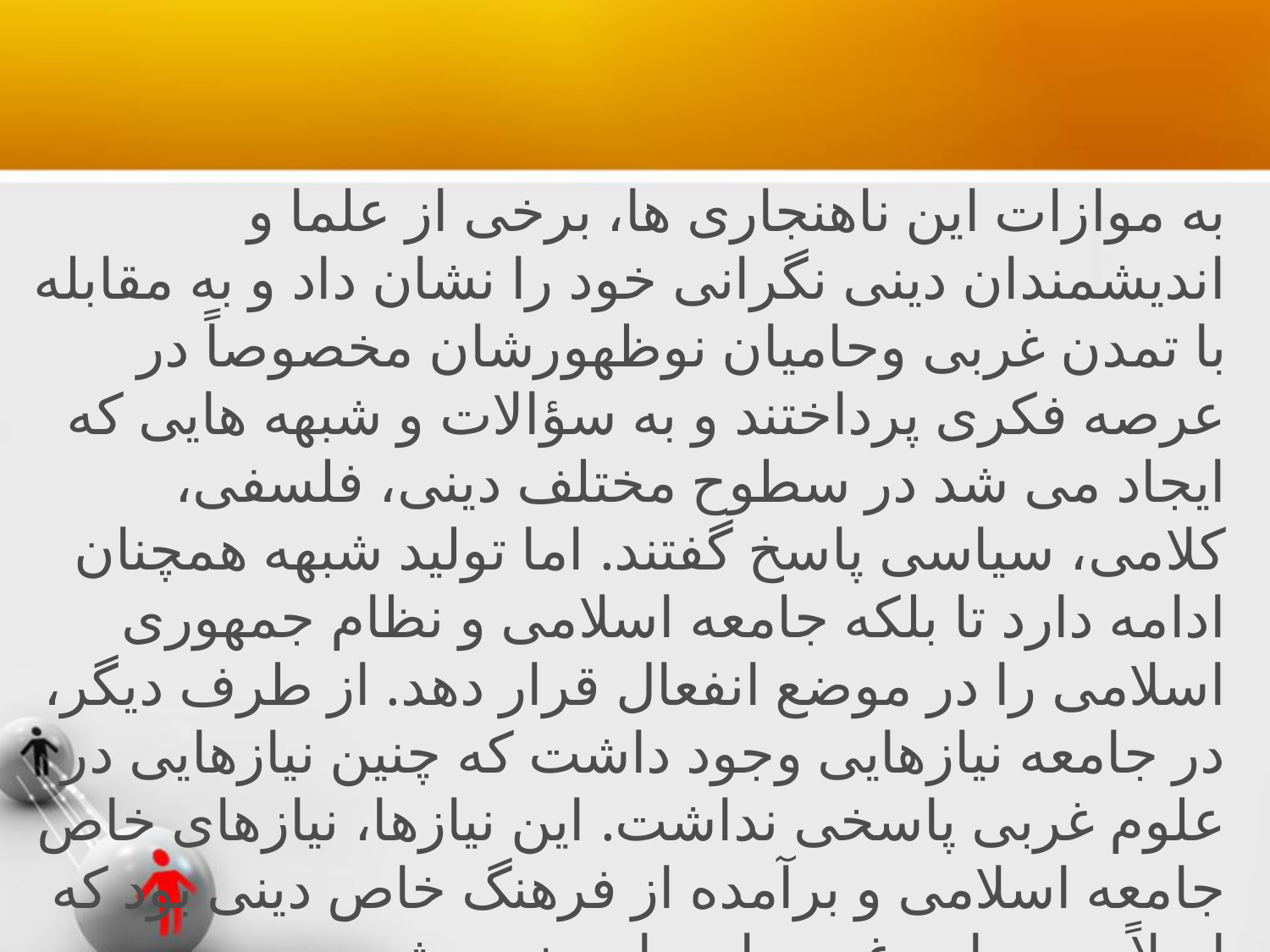

#
به موازات این ناهنجاری ها، برخی از علما و اندیشمندان دینی نگرانی خود را نشان داد و به مقابله با تمدن غربی وحامیان نوظهورشان مخصوصاً در عرصه فکری پرداختند و به سؤالات و شبهه هایی که ایجاد می شد در سطوح مختلف دینی، فلسفی، کلامی، سیاسی پاسخ گفتند. اما تولید شبهه همچنان ادامه دارد تا بلکه جامعه اسلامی و نظام جمهوری اسلامی را در موضع انفعال قرار دهد. از طرف دیگر، در جامعه نیازهایی وجود داشت که چنین نیازهایی در علوم غربی پاسخی نداشت. این نیازها، نیازهای خاص جامعه اسلامی و برآمده از فرهنگ خاص دینی بود که  اصلاً در جوامع غربی احساس نمی شد